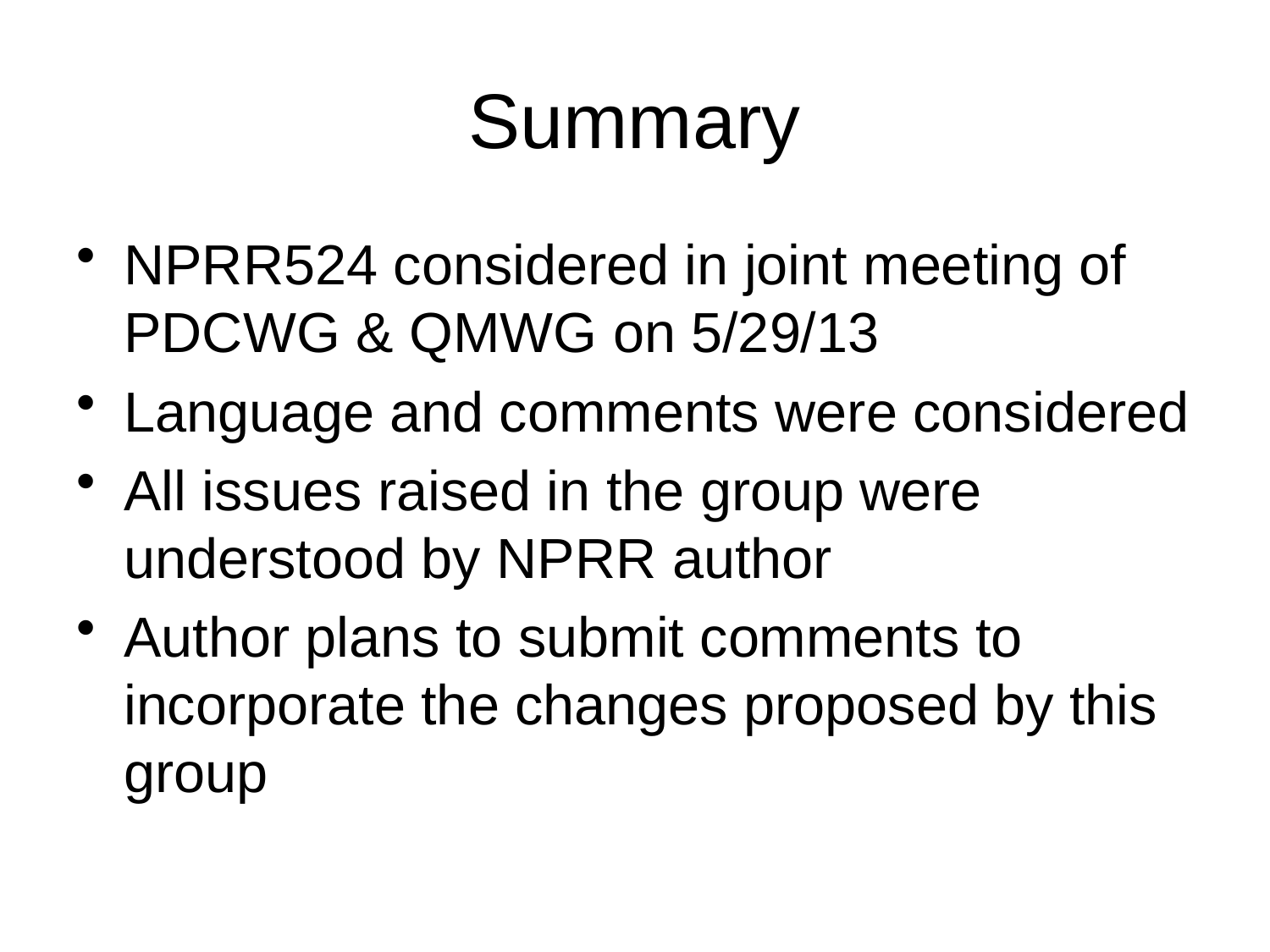

# Summary
NPRR524 considered in joint meeting of PDCWG & QMWG on 5/29/13
Language and comments were considered
All issues raised in the group were understood by NPRR author
Author plans to submit comments to incorporate the changes proposed by this group